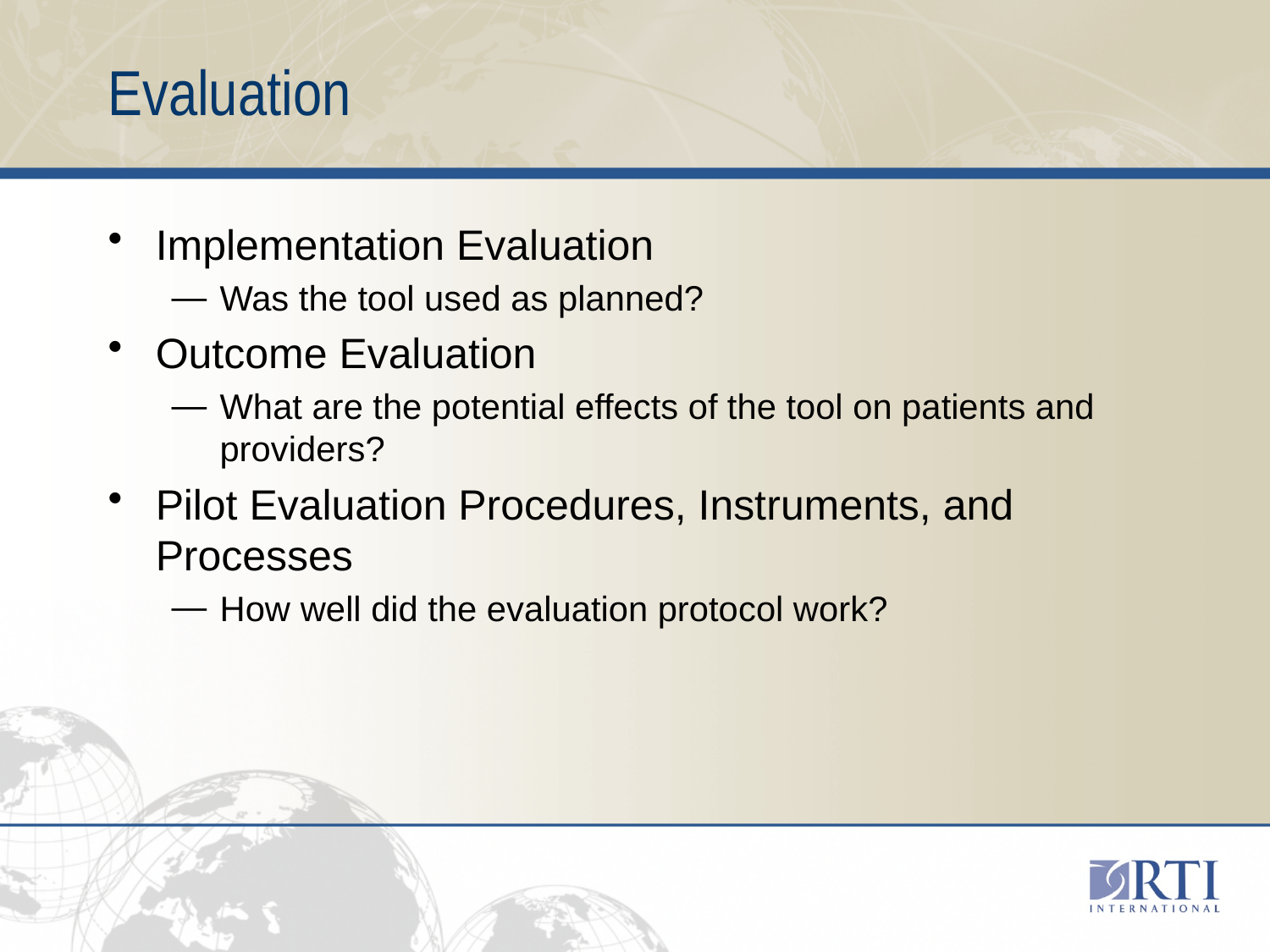

# Evaluation
Implementation Evaluation
Was the tool used as planned?
Outcome Evaluation
What are the potential effects of the tool on patients and providers?
Pilot Evaluation Procedures, Instruments, and Processes
How well did the evaluation protocol work?